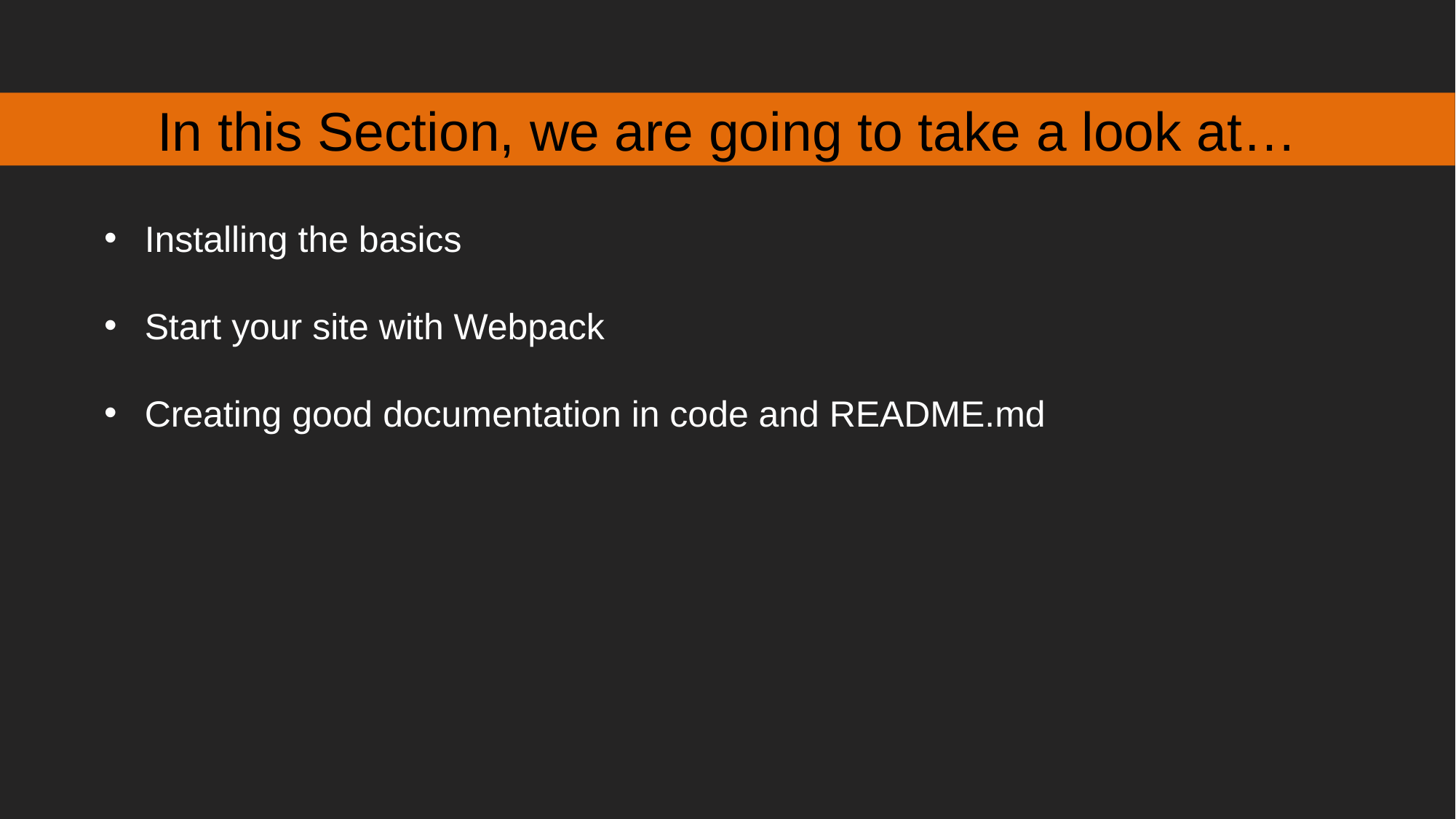

In this Section, we are going to take a look at…
Installing the basics

Start your site with Webpack

Creating good documentation in code and README.md